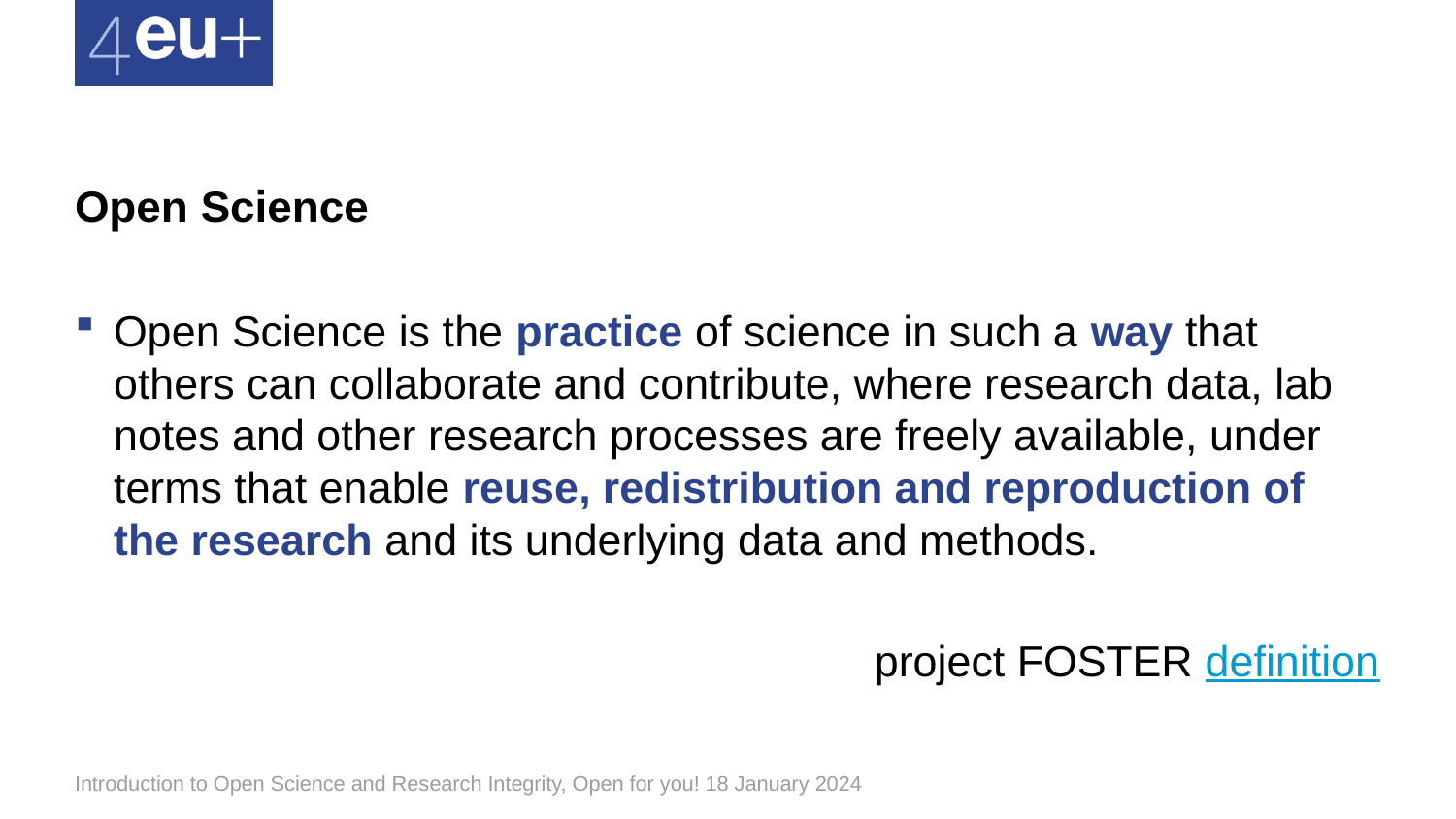

# Open Science
Open Science is the practice of science in such a way that others can collaborate and contribute, where research data, lab notes and other research processes are freely available, under terms that enable reuse, redistribution and reproduction of the research and its underlying data and methods.

project FOSTER definition
Introduction to Open Science and Research Integrity, Open for you! 18 January 2024